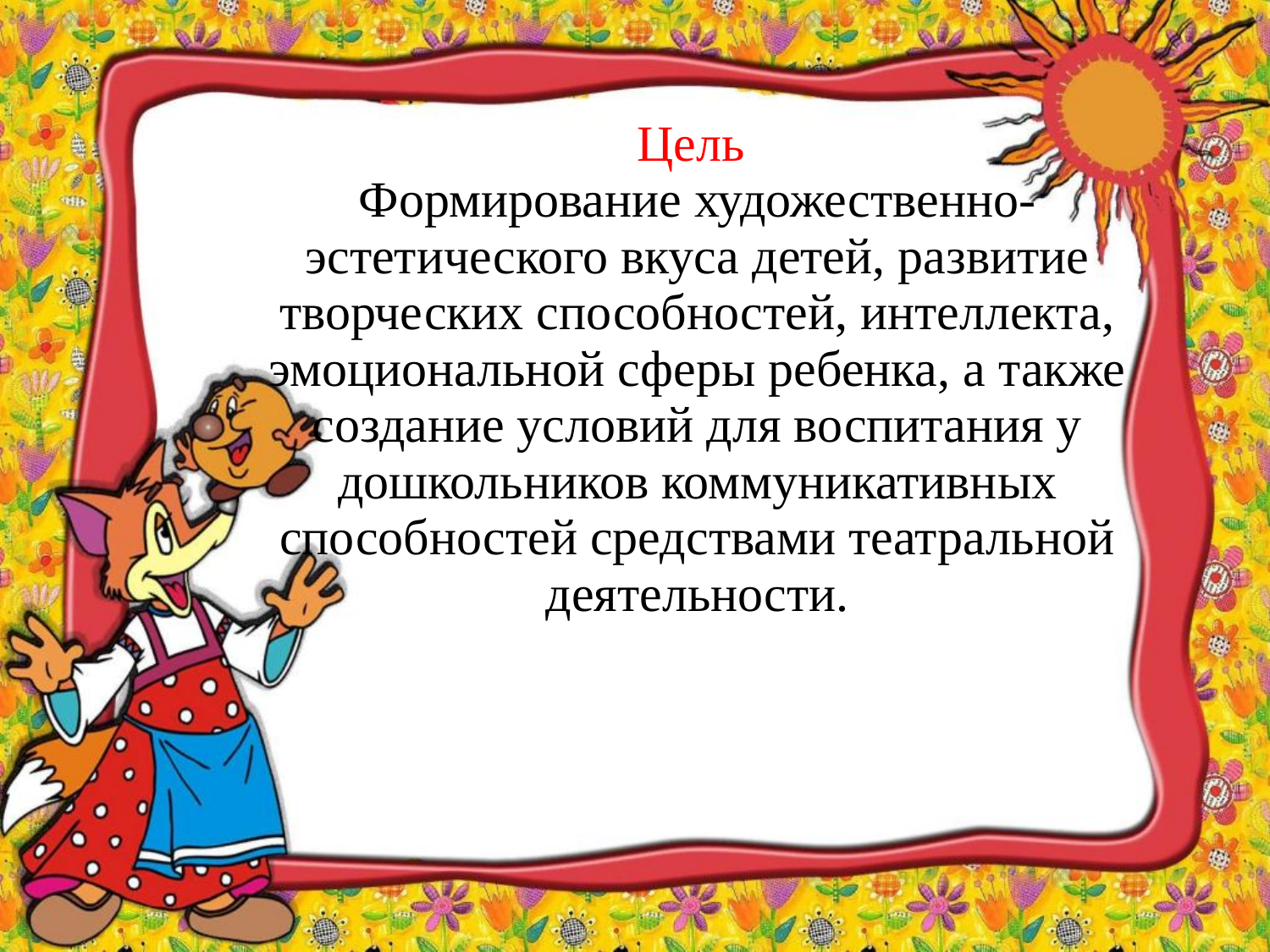

# Цель Формирование художественно- эстетического вкуса детей, развитие творческих способностей, интеллекта, эмоциональной сферы ребенка, а также создание условий для воспитания у дошкольников коммуникативных способностей средствами театральной деятельности.